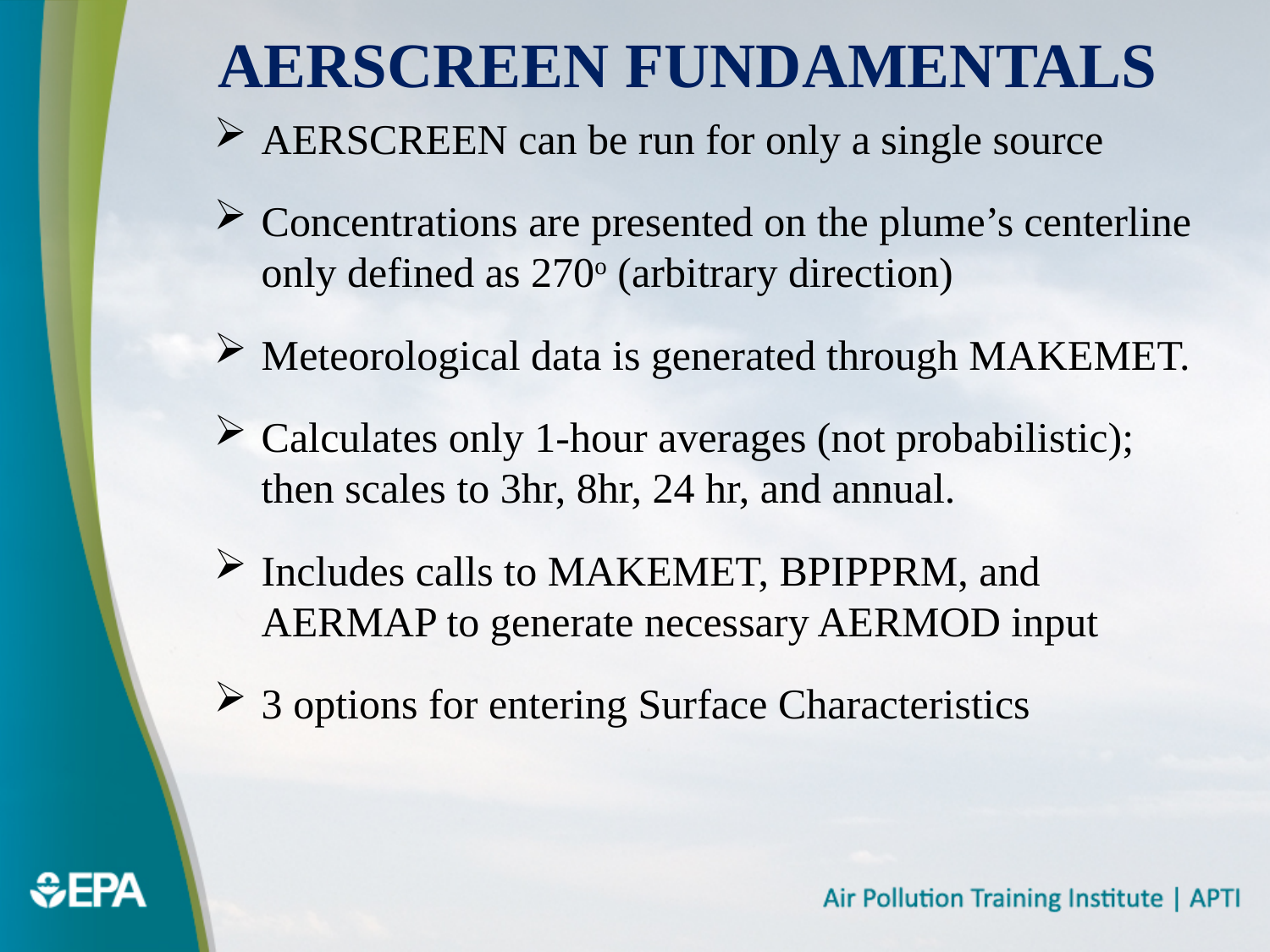

# AERSCREEN Fundamentals
AERSCREEN can be run for only a single source
Concentrations are presented on the plume’s centerline only defined as 270o (arbitrary direction)
Meteorological data is generated through MAKEMET.
Calculates only 1-hour averages (not probabilistic); then scales to 3hr, 8hr, 24 hr, and annual.
Includes calls to MAKEMET, BPIPPRM, and AERMAP to generate necessary AERMOD input
3 options for entering Surface Characteristics